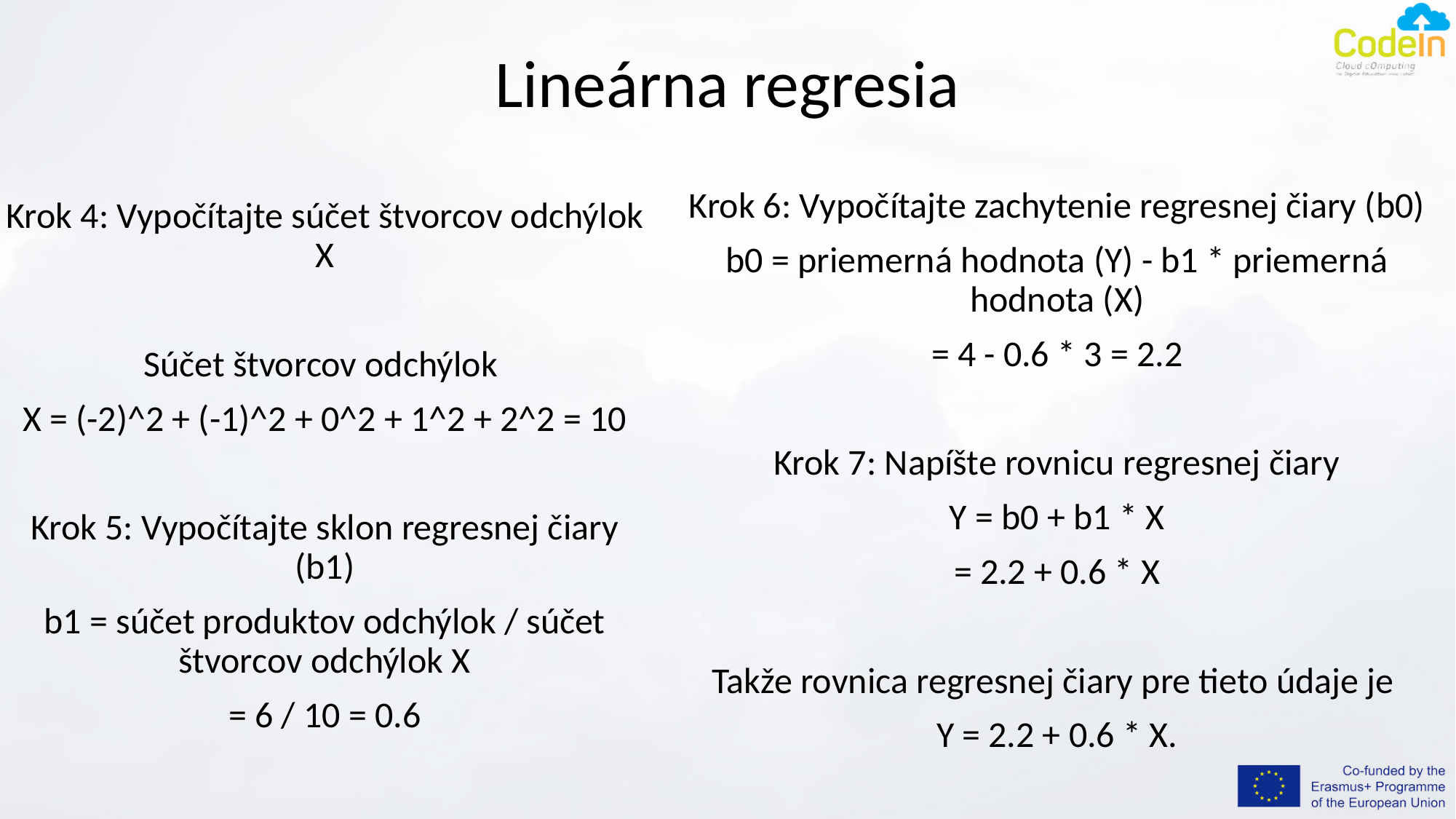

# Lineárna regresia
Krok 6: Vypočítajte zachytenie regresnej čiary (b0)
b0 = priemerná hodnota (Y) - b1 * priemerná hodnota (X)
= 4 - 0.6 * 3 = 2.2

Krok 7: Napíšte rovnicu regresnej čiary
Y = b0 + b1 * X
= 2.2 + 0.6 * X

Takže rovnica regresnej čiary pre tieto údaje je
Y = 2.2 + 0.6 * X.
Krok 4: Vypočítajte súčet štvorcov odchýlok X

Súčet štvorcov odchýlok
X = (-2)^2 + (-1)^2 + 0^2 + 1^2 + 2^2 = 10

Krok 5: Vypočítajte sklon regresnej čiary (b1)
b1 = súčet produktov odchýlok / súčet štvorcov odchýlok X
= 6 / 10 = 0.6